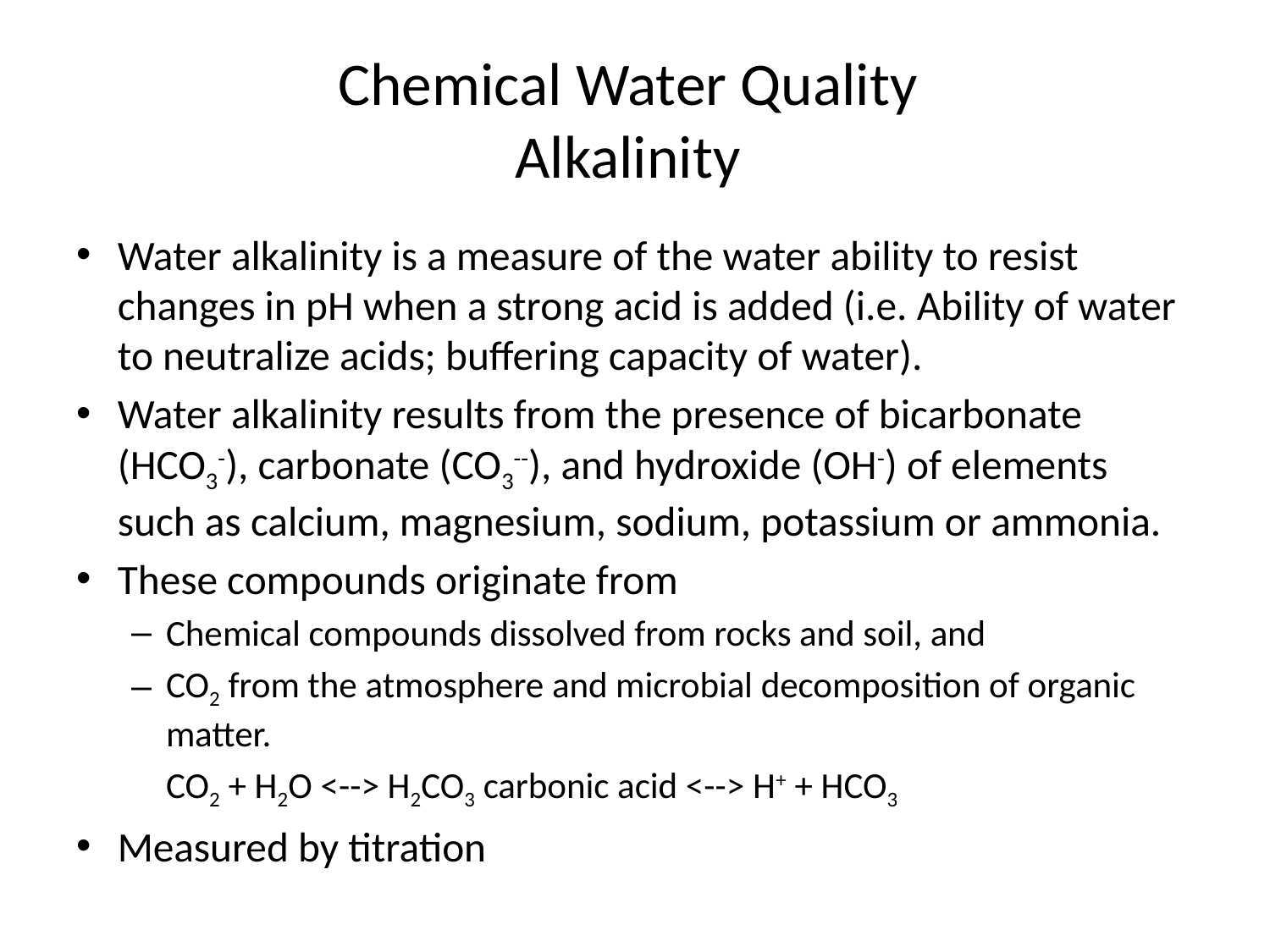

# Chemical Water Quality Alkalinity
Water alkalinity is a measure of the water ability to resist changes in pH when a strong acid is added (i.e. Ability of water to neutralize acids; buffering capacity of water).
Water alkalinity results from the presence of bicarbonate (HCO3-), carbonate (CO3--), and hydroxide (OH-) of elements such as calcium, magnesium, sodium, potassium or ammonia.
These compounds originate from
Chemical compounds dissolved from rocks and soil, and
CO2 from the atmosphere and microbial decomposition of organic  matter.
	CO2 + H2O <--> H2CO3 carbonic acid <--> H+ + HCO3
Measured by titration